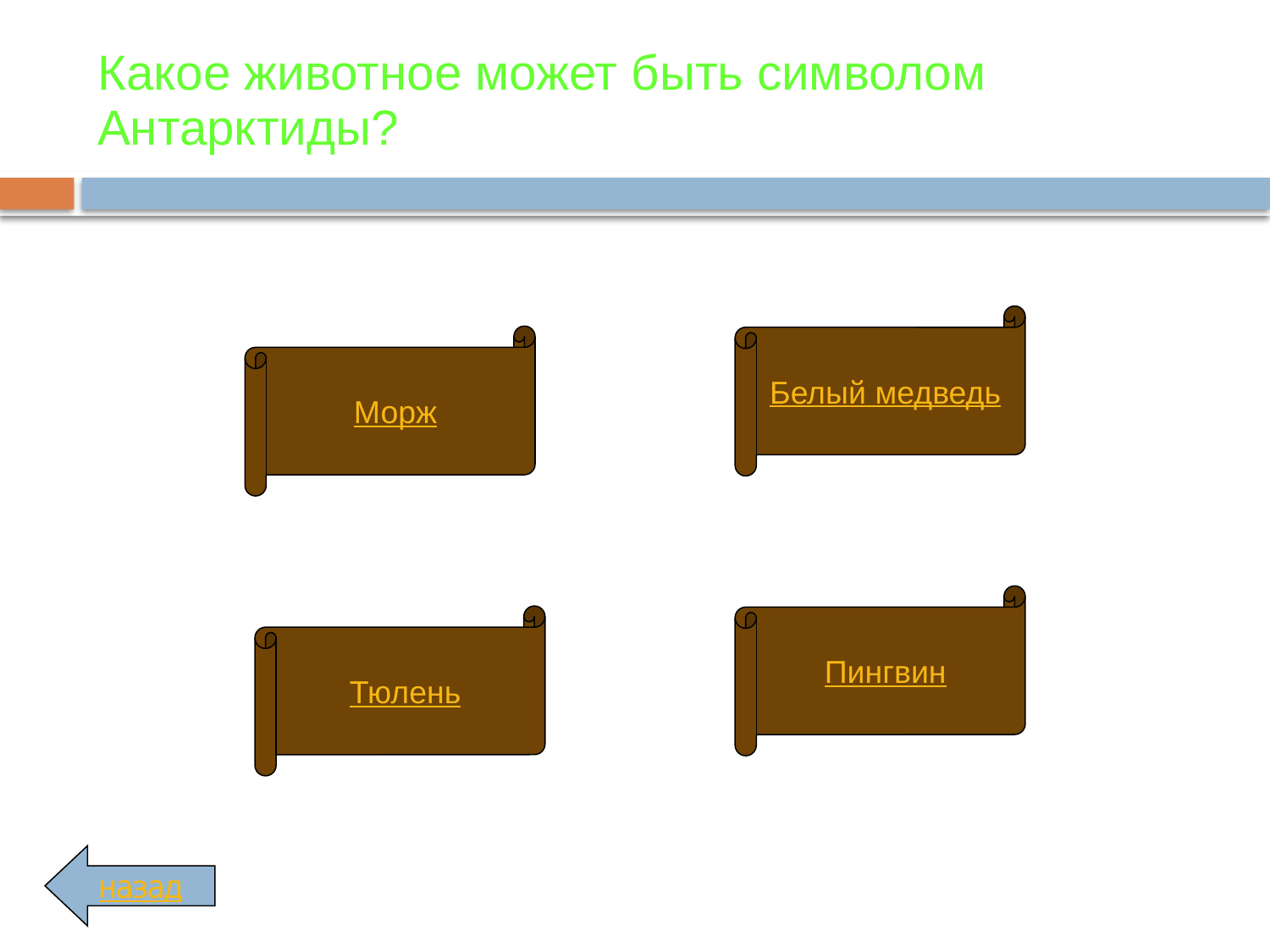

# Какое животное может быть символом Антарктиды?
Белый медведь
Морж
Пингвин
Тюлень
назад